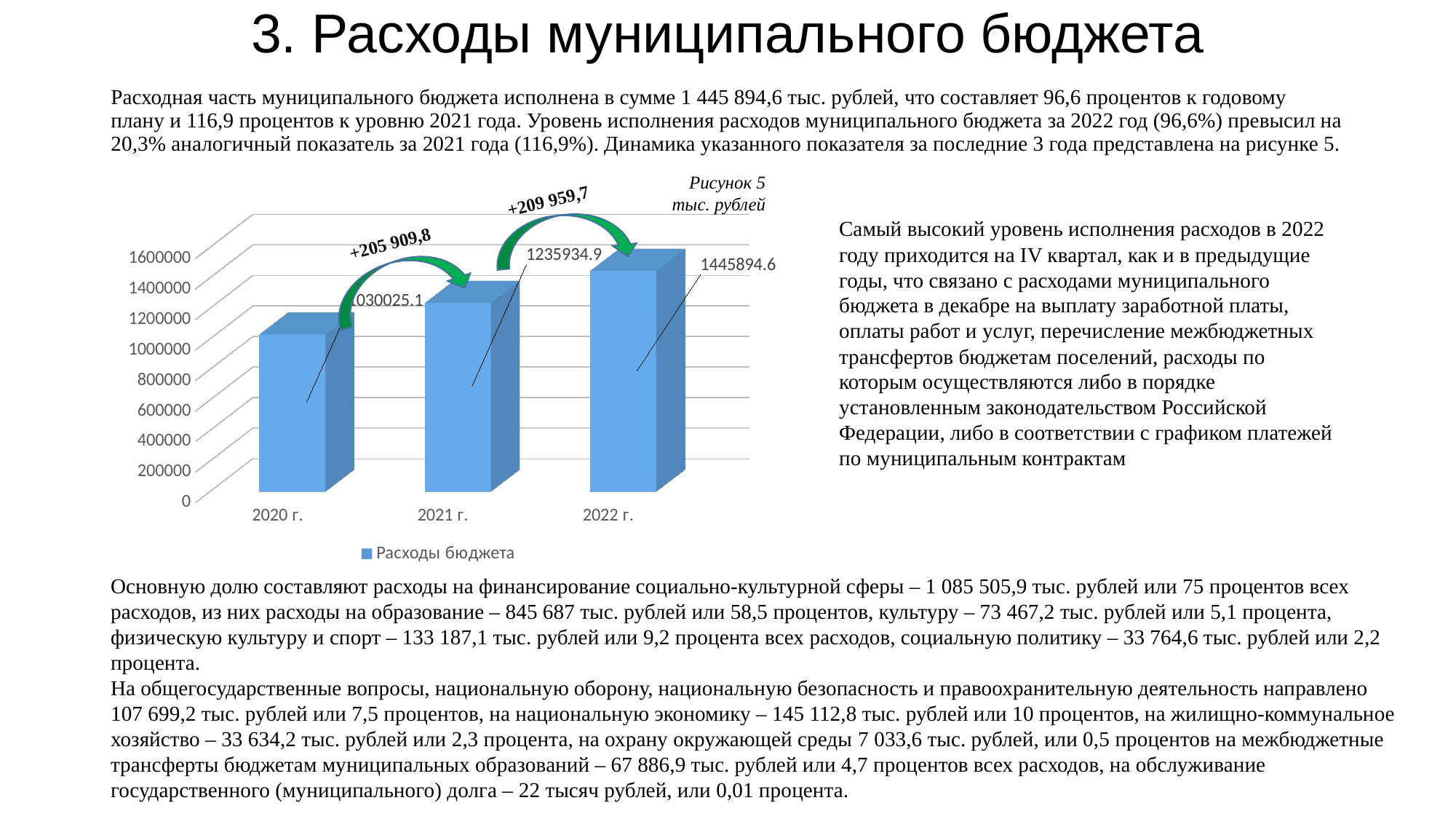

# 3. Расходы муниципального бюджета
Расходная часть муниципального бюджета исполнена в сумме 1 445 894,6 тыс. рублей, что составляет 96,6 процентов к годовому плану и 116,9 процентов к уровню 2021 года. Уровень исполнения расходов муниципального бюджета за 2022 год (96,6%) превысил на 20,3% аналогичный показатель за 2021 года (116,9%). Динамика указанного показателя за последние 3 года представлена на рисунке 5.
Рисунок 5
тыс. рублей
+209 959,7

[unsupported chart]

Самый высокий уровень исполнения расходов в 2022 году приходится на IV квартал, как и в предыдущие годы, что связано с расходами муниципального бюджета в декабре на выплату заработной платы, оплаты работ и услуг, перечисление межбюджетных трансфертов бюджетам поселений, расходы по которым осуществляются либо в порядке установленным законодательством Российской Федерации, либо в соответствии с графиком платежей по муниципальным контрактам

+205 909,8

Основную долю составляют расходы на финансирование социально-культурной сферы – 1 085 505,9 тыс. рублей или 75 процентов всех расходов, из них расходы на образование – 845 687 тыс. рублей или 58,5 процентов, культуру – 73 467,2 тыс. рублей или 5,1 процента, физическую культуру и спорт – 133 187,1 тыс. рублей или 9,2 процента всех расходов, социальную политику – 33 764,6 тыс. рублей или 2,2 процента.
На общегосударственные вопросы, национальную оборону, национальную безопасность и правоохранительную деятельность направлено
107 699,2 тыс. рублей или 7,5 процентов, на национальную экономику – 145 112,8 тыс. рублей или 10 процентов, на жилищно-коммунальное хозяйство – 33 634,2 тыс. рублей или 2,3 процента, на охрану окружающей среды 7 033,6 тыс. рублей, или 0,5 процентов на межбюджетные трансферты бюджетам муниципальных образований – 67 886,9 тыс. рублей или 4,7 процентов всех расходов, на обслуживание государственного (муниципального) долга – 22 тысяч рублей, или 0,01 процента.